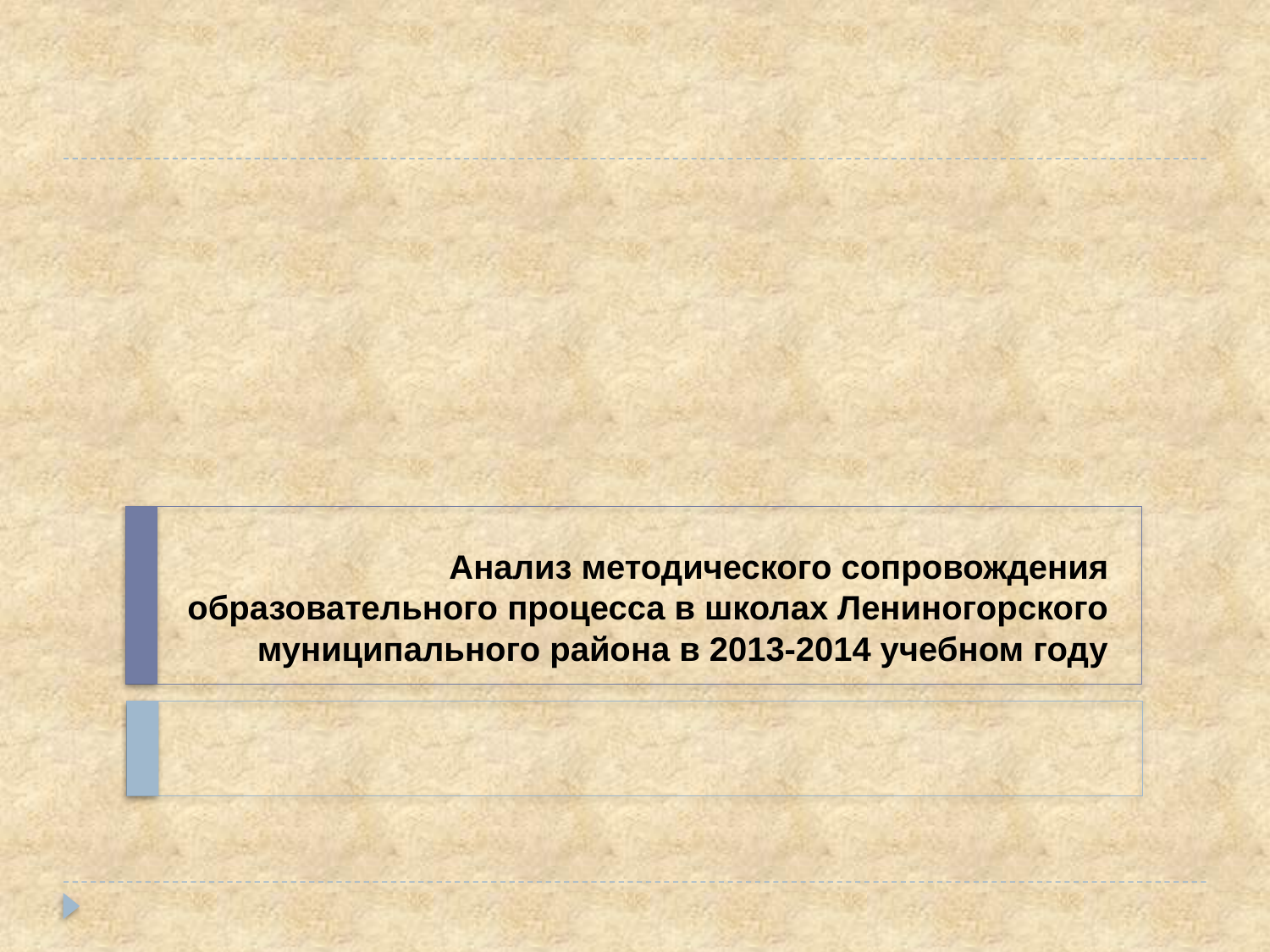

# Анализ методического сопровождения образовательного процесса в школах Лениногорского муниципального района в 2013-2014 учебном году